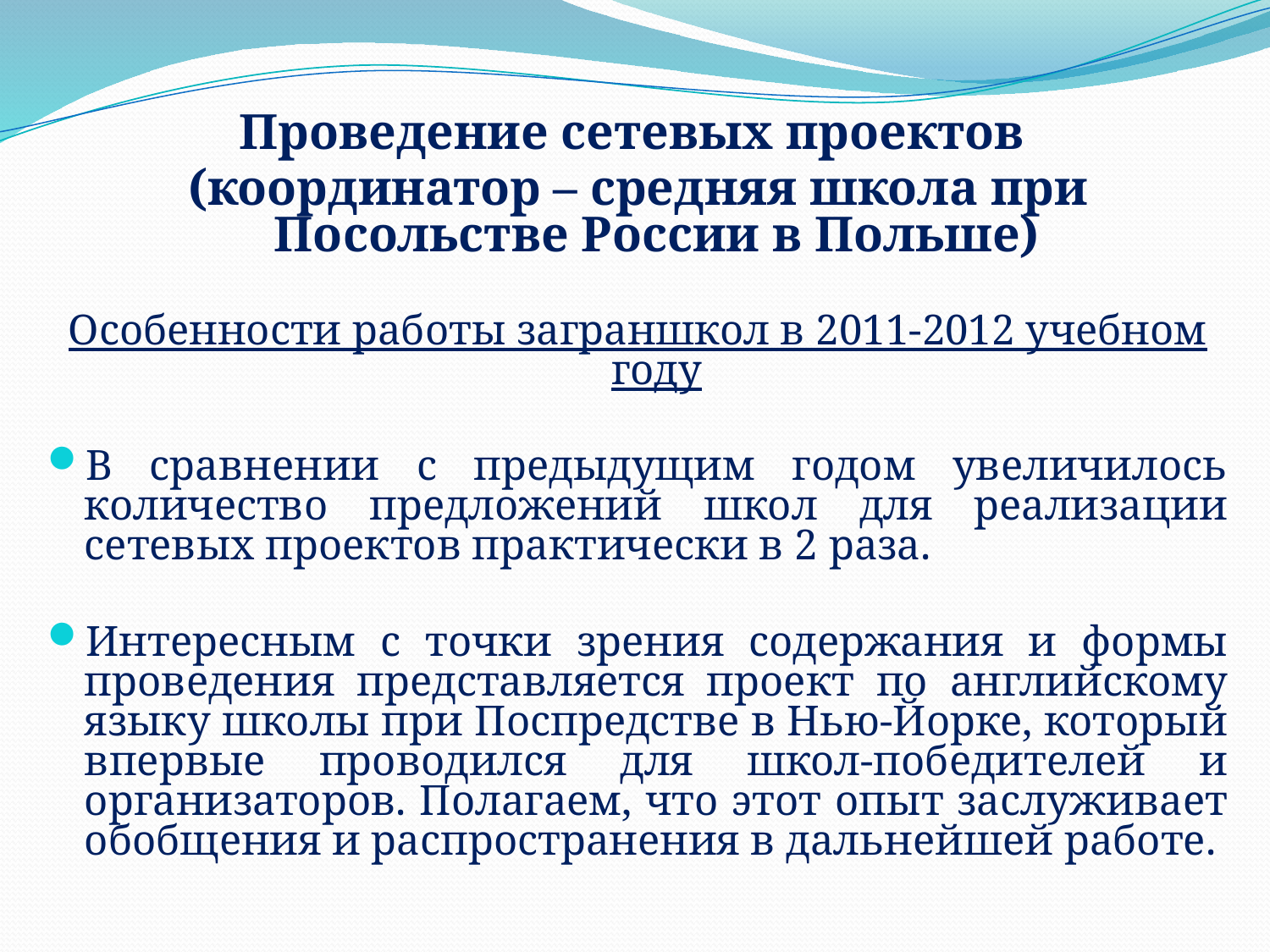

Проведение сетевых проектов
(координатор – средняя школа при Посольстве России в Польше)

Особенности работы заграншкол в 2011-2012 учебном году

В сравнении с предыдущим годом увеличилось количество предложений школ для реализации сетевых проектов практически в 2 раза.

Интересным с точки зрения содержания и формы проведения представляется проект по английскому языку школы при Поспредстве в Нью-Йорке, который впервые проводился для школ-победителей и организаторов. Полагаем, что этот опыт заслуживает обобщения и распространения в дальнейшей работе.